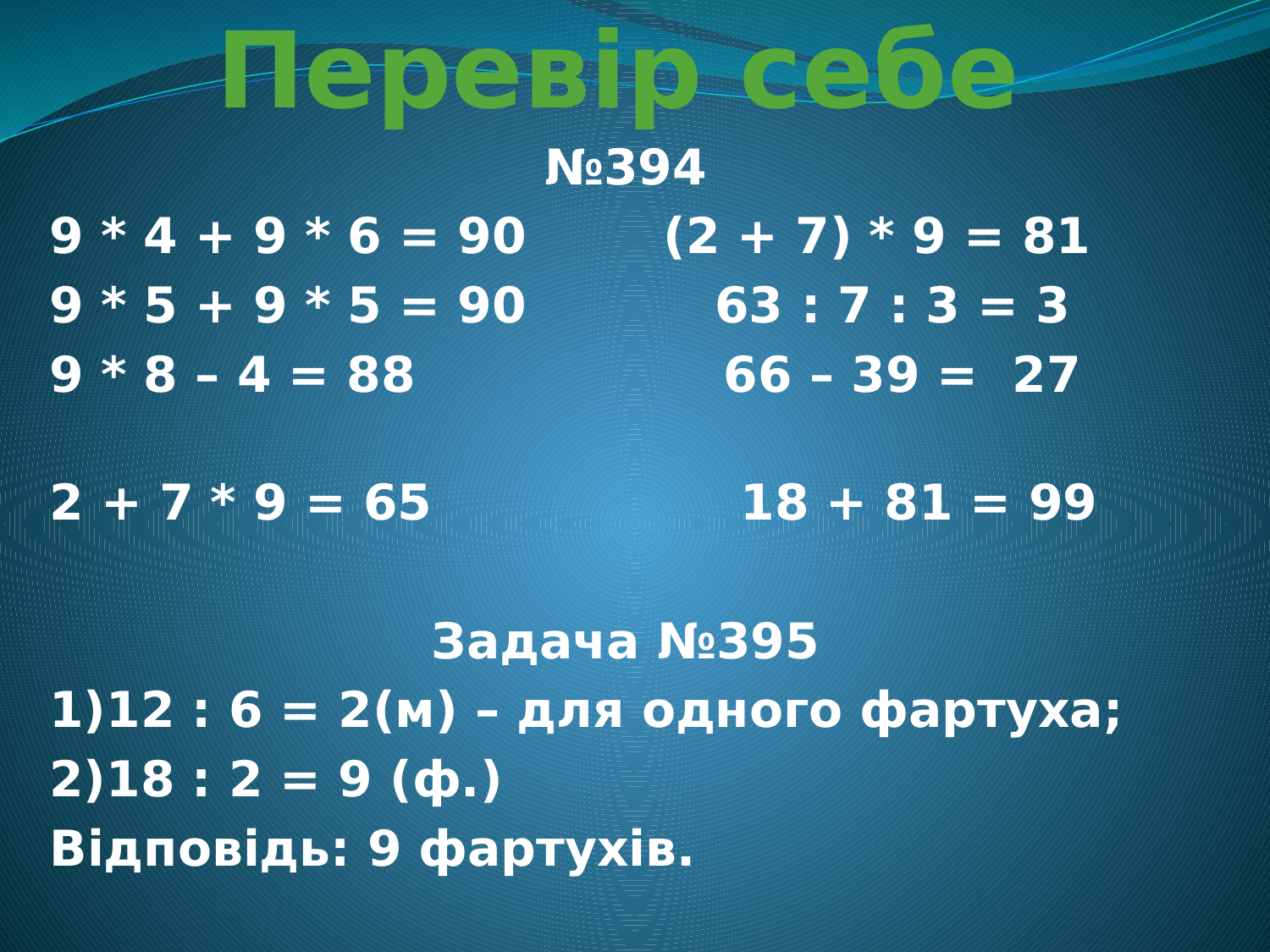

# Перевір себе
№394
9 * 4 + 9 * 6 = 90        (2 + 7) * 9 = 81
9 * 5 + 9 * 5 = 90           63 : 7 : 3 = 3
9 * 8 – 4 = 88                  66 – 39 =  27
2 + 7 * 9 = 65                  18 + 81 = 99

Задача №395
1)12 : 6 = 2(м) – для одного фартуха;
2)18 : 2 = 9 (ф.)
Відповідь: 9 фартухів.